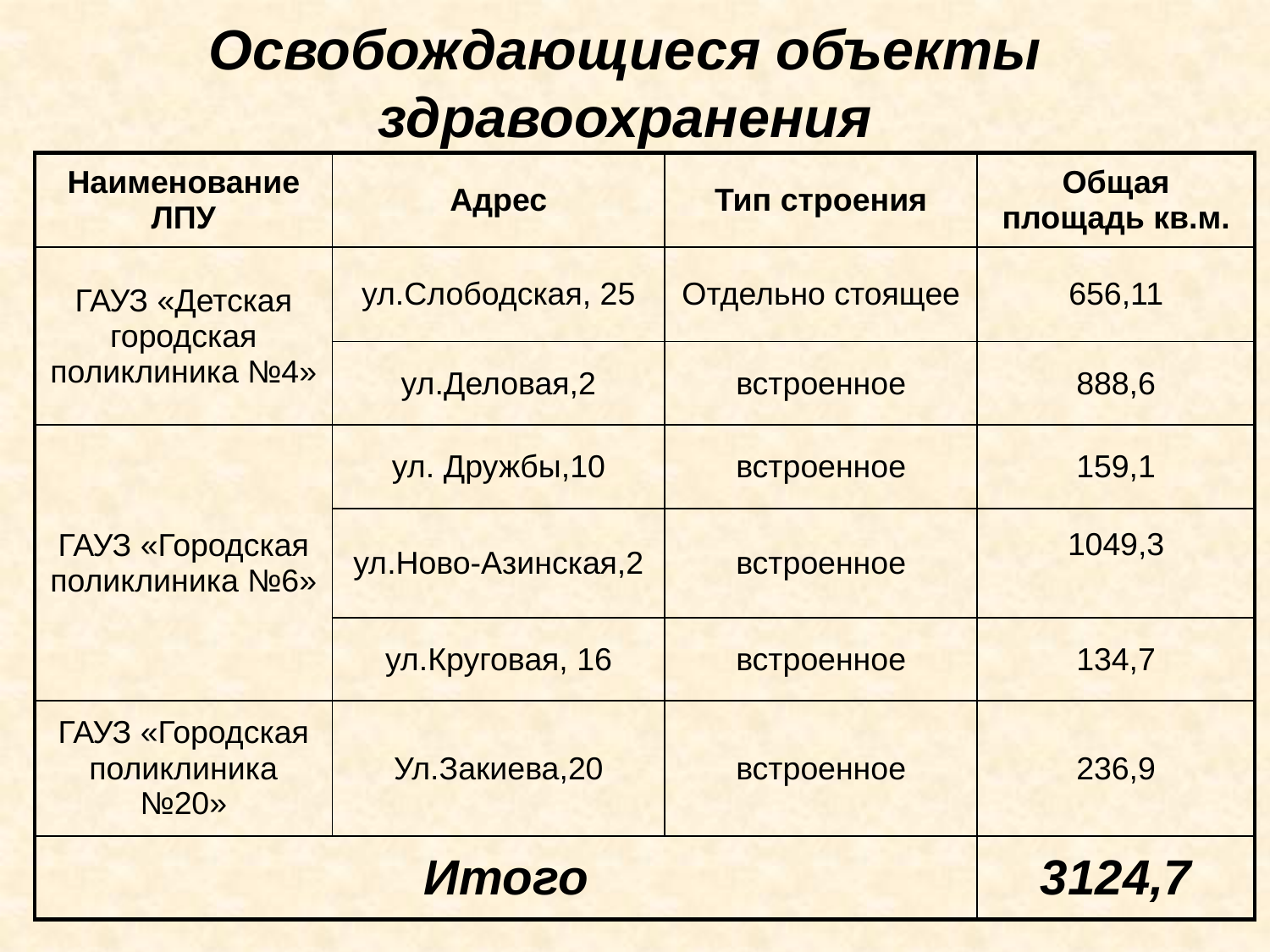

# Освобождающиеся объекты здравоохранения
| Наименование ЛПУ | Адрес | Тип строения | Общая площадь кв.м. |
| --- | --- | --- | --- |
| ГАУЗ «Детская городская поликлиника №4» | ул.Слободская, 25 | Отдельно стоящее | 656,11 |
|  | ул.Деловая,2 | встроенное | 888,6 |
| ГАУЗ «Городская поликлиника №6» | ул. Дружбы,10 | встроенное | 159,1 |
|  | ул.Ново-Азинская,2 | встроенное | 1049,3 |
|  | ул.Круговая, 16 | встроенное | 134,7 |
| ГАУЗ «Городская поликлиника №20» | Ул.Закиева,20 | встроенное | 236,9 |
| Итого |  |  | 3124,7 |